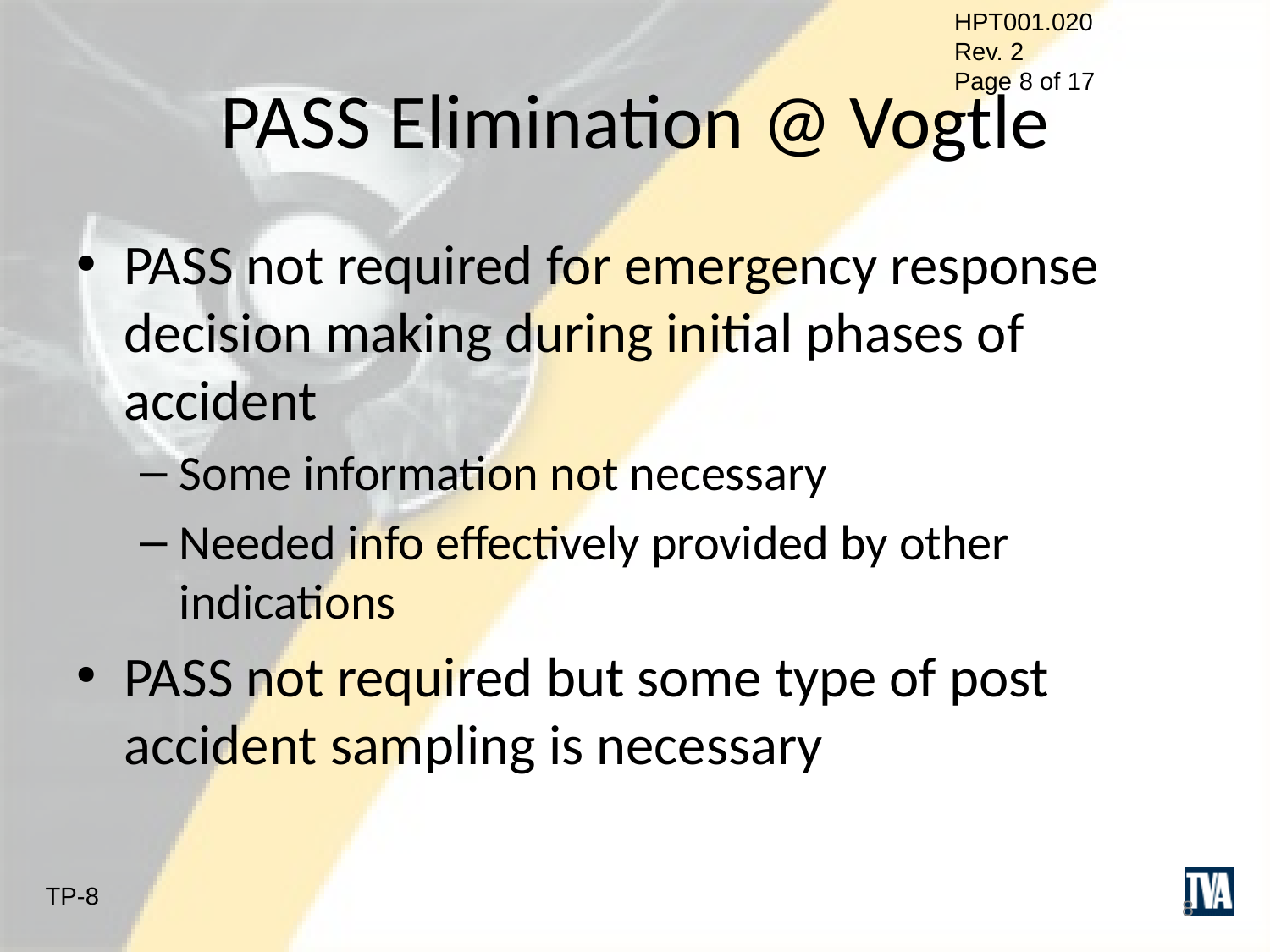

# PASS Elimination @ Vogtle
PASS not required for emergency response decision making during initial phases of accident
Some information not necessary
Needed info effectively provided by other indications
PASS not required but some type of post accident sampling is necessary
8